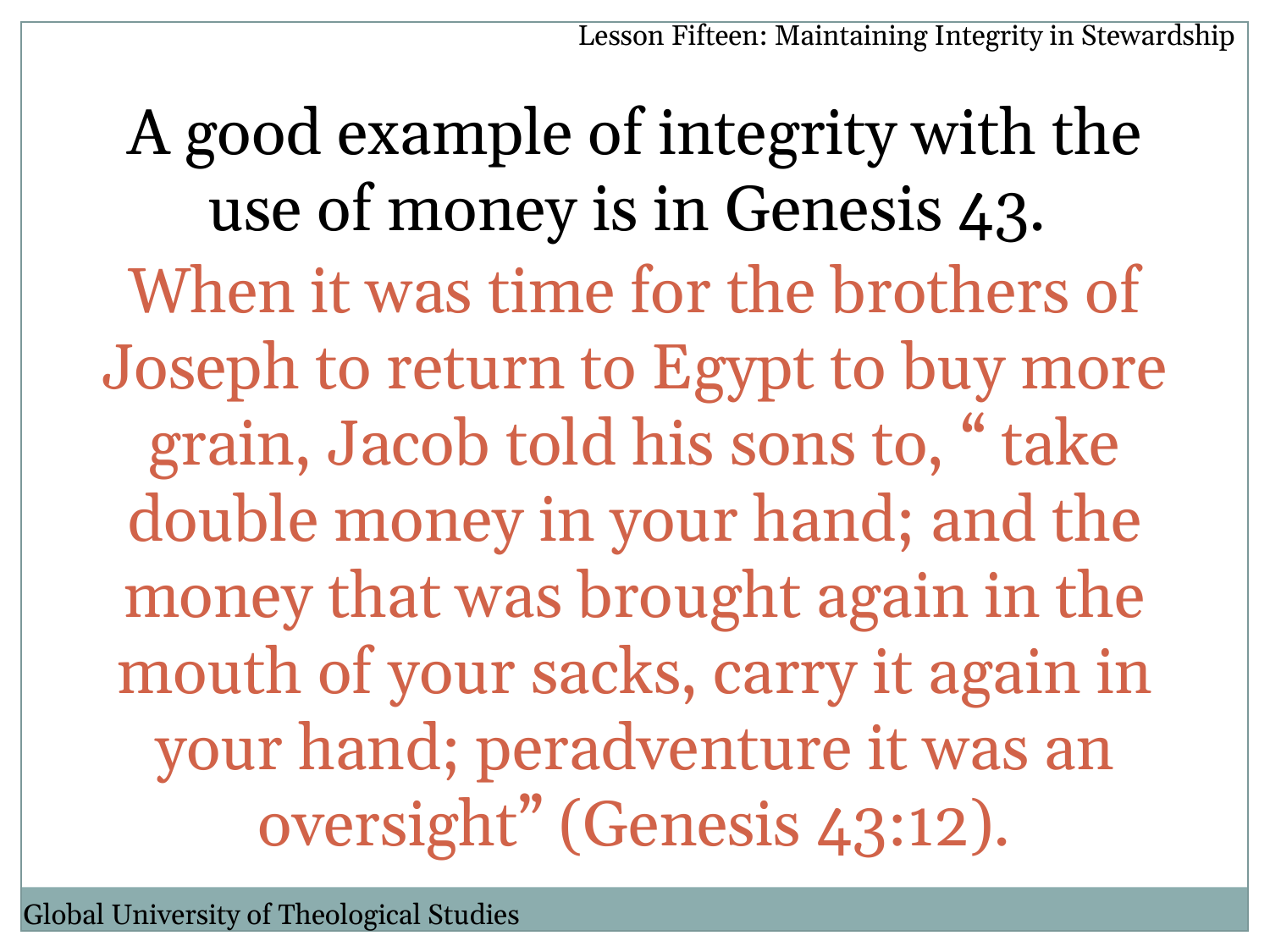

Lesson Fifteen: Maintaining Integrity in Stewardship
A good example of integrity with the use of money is in Genesis 43.
When it was time for the brothers of Joseph to return to Egypt to buy more grain, Jacob told his sons to, “ take double money in your hand; and the money that was brought again in the mouth of your sacks, carry it again in your hand; peradventure it was an oversight” (Genesis 43:12).
Global University of Theological Studies